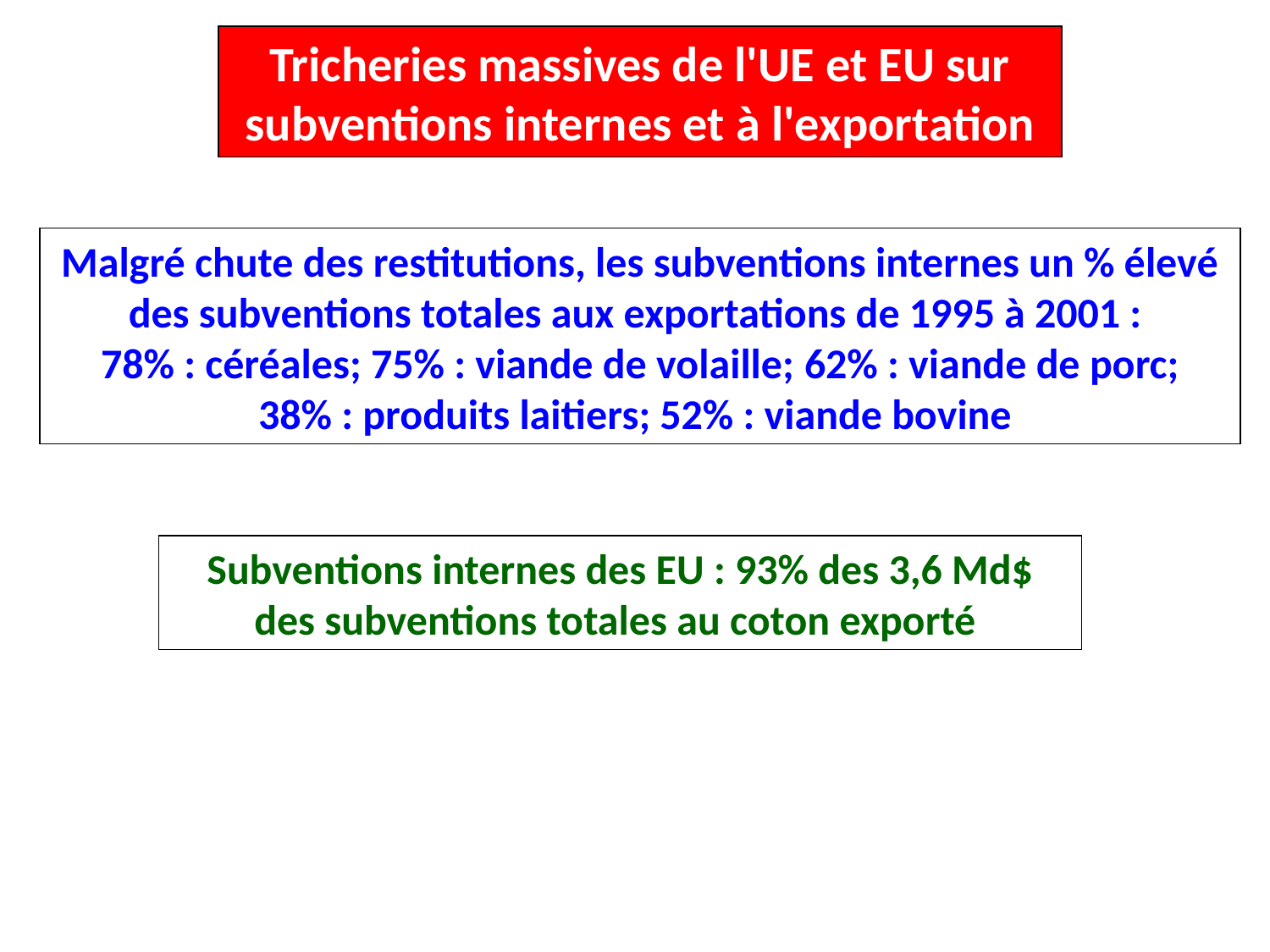

Tricheries massives de l'UE et EU sur
subventions internes et à l'exportation
Malgré chute des restitutions, les subventions internes un % élevé des subventions totales aux exportations de 1995 à 2001 :
78% : céréales; 75% : viande de volaille; 62% : viande de porc;
38% : produits laitiers; 52% : viande bovine
Subventions internes des EU : 93% des 3,6 Md$
des subventions totales au coton exporté